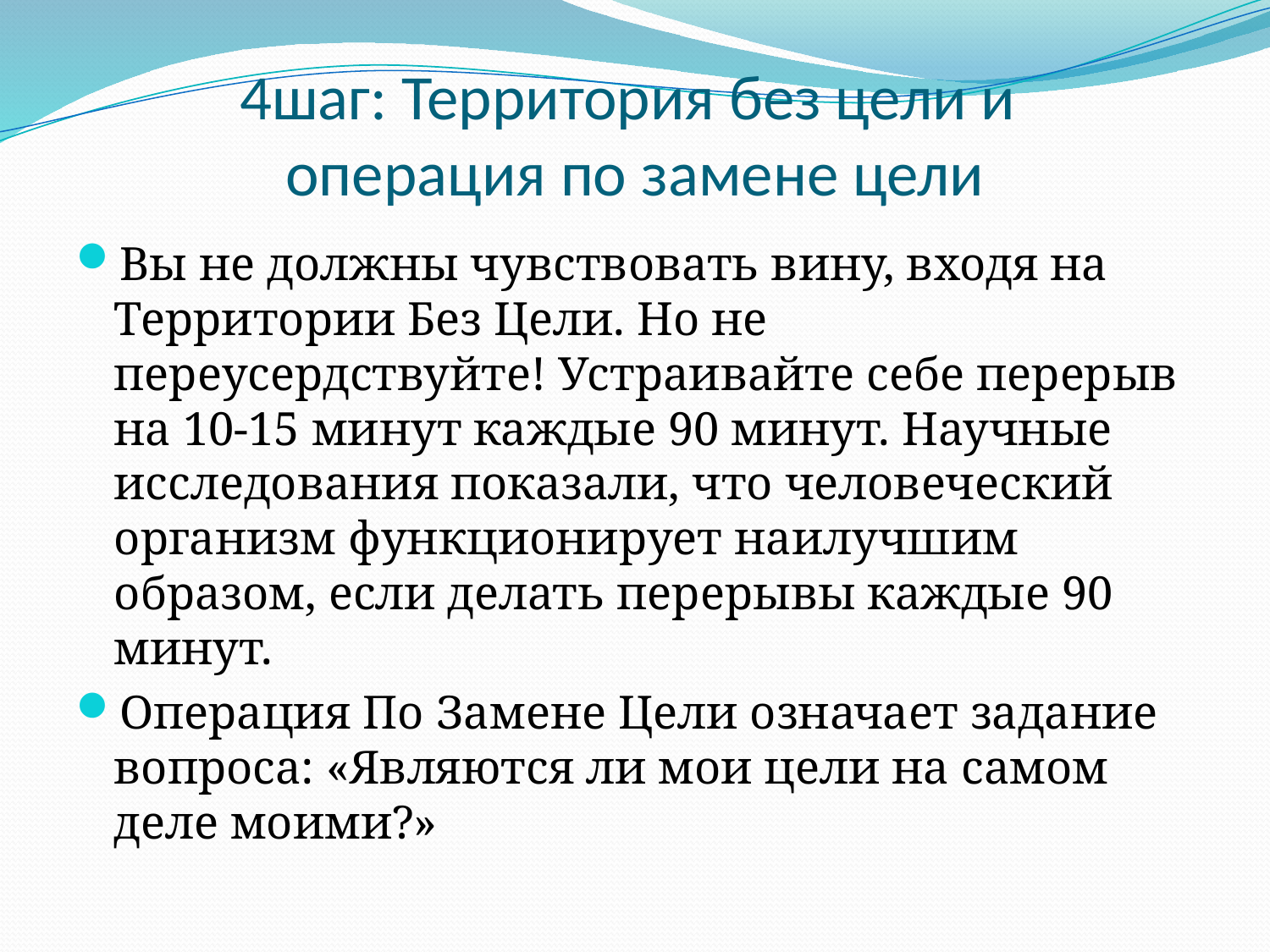

# 4шаг: Территория без цели и операция по замене цели
Вы не должны чувствовать вину, входя на Территории Без Цели. Но не переусердствуйте! Устраивайте себе перерыв на 10-15 минут каждые 90 минут. Научные исследования показали, что человеческий организм функционирует наилучшим образом, если делать перерывы каждые 90 минут.
Операция По Замене Цели означает задание вопроса: «Являются ли мои цели на самом деле моими?»